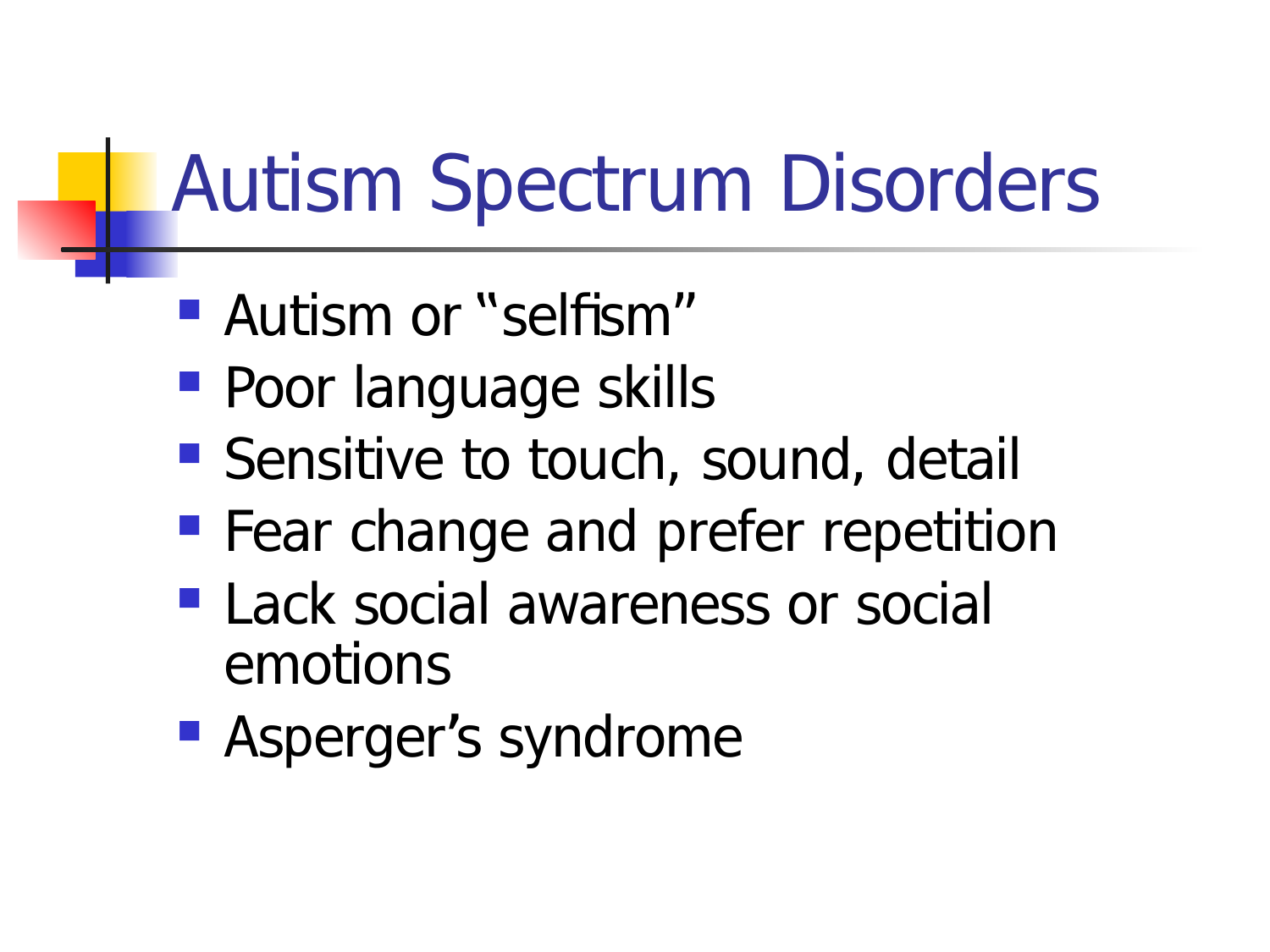

# Autism Spectrum Disorders
Autism or “selfism”
Poor language skills
Sensitive to touch, sound, detail
Fear change and prefer repetition
Lack social awareness or social emotions
Asperger’s syndrome